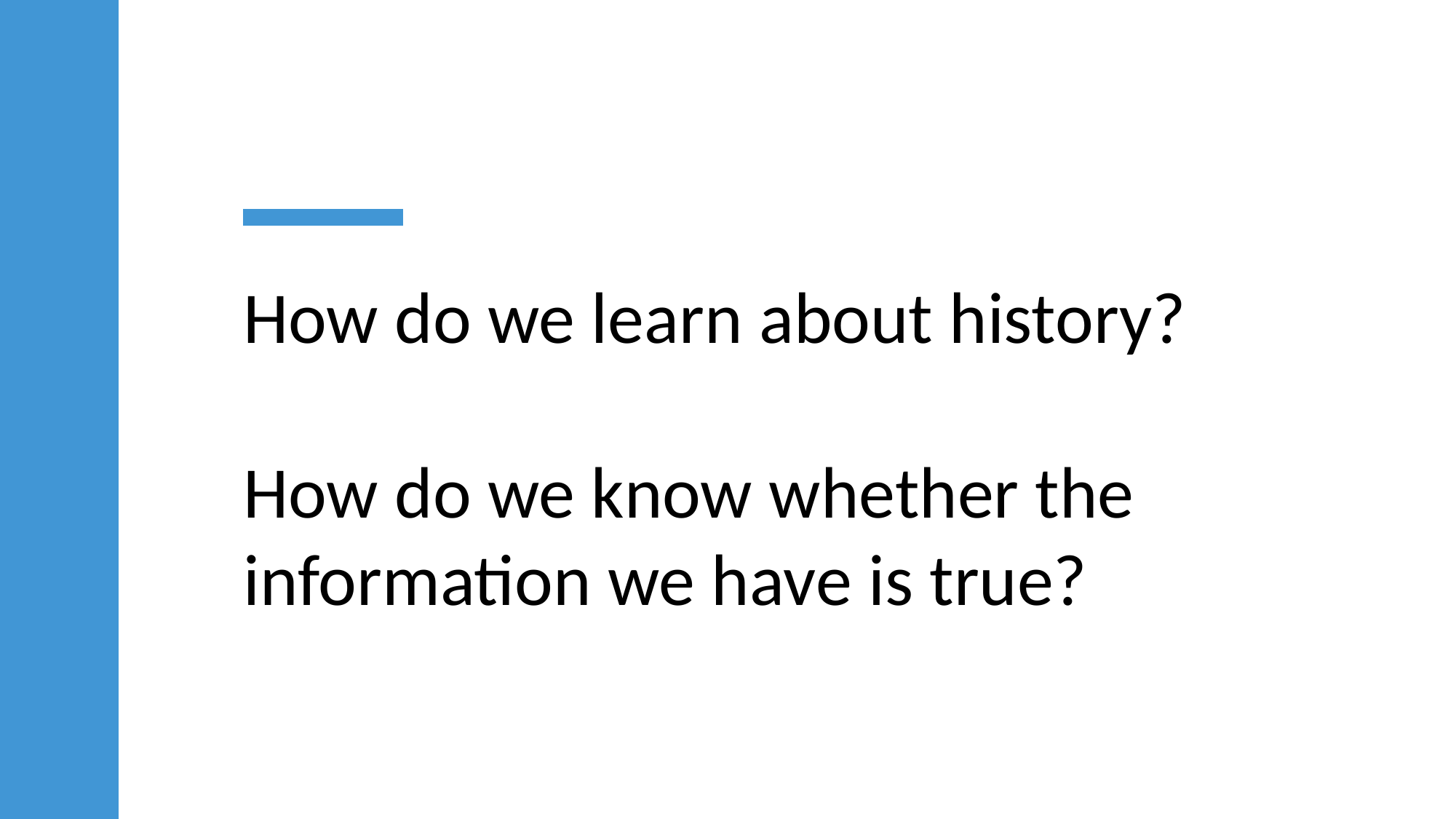

# How do we learn about history? How do we know whether the information we have is true?